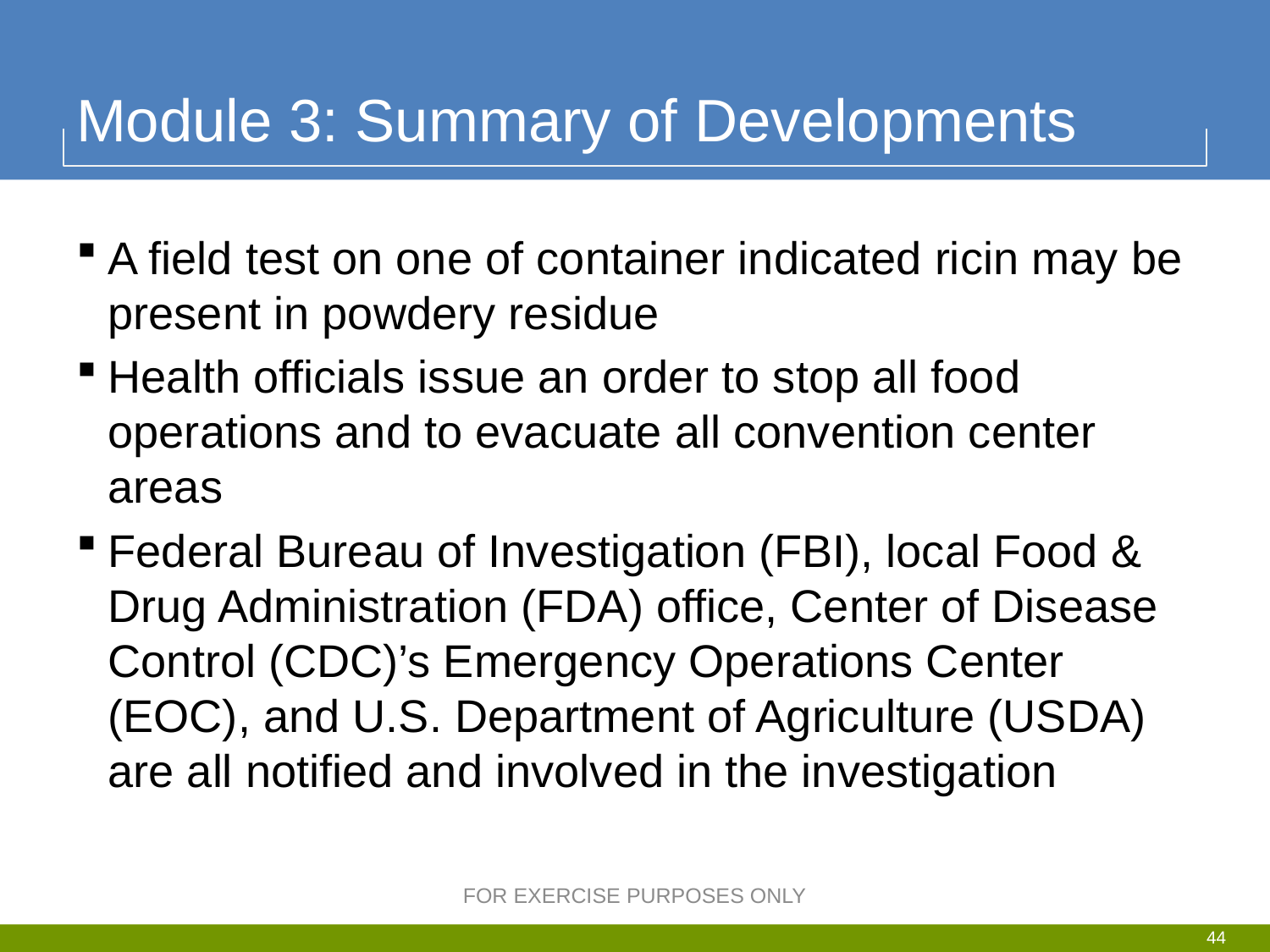

# Module 3: Summary of Developments
A field test on one of container indicated ricin may be present in powdery residue
Health officials issue an order to stop all food operations and to evacuate all convention center areas
Federal Bureau of Investigation (FBI), local Food & Drug Administration (FDA) office, Center of Disease Control (CDC)’s Emergency Operations Center (EOC), and U.S. Department of Agriculture (USDA) are all notified and involved in the investigation
FOR EXERCISE PURPOSES ONLY